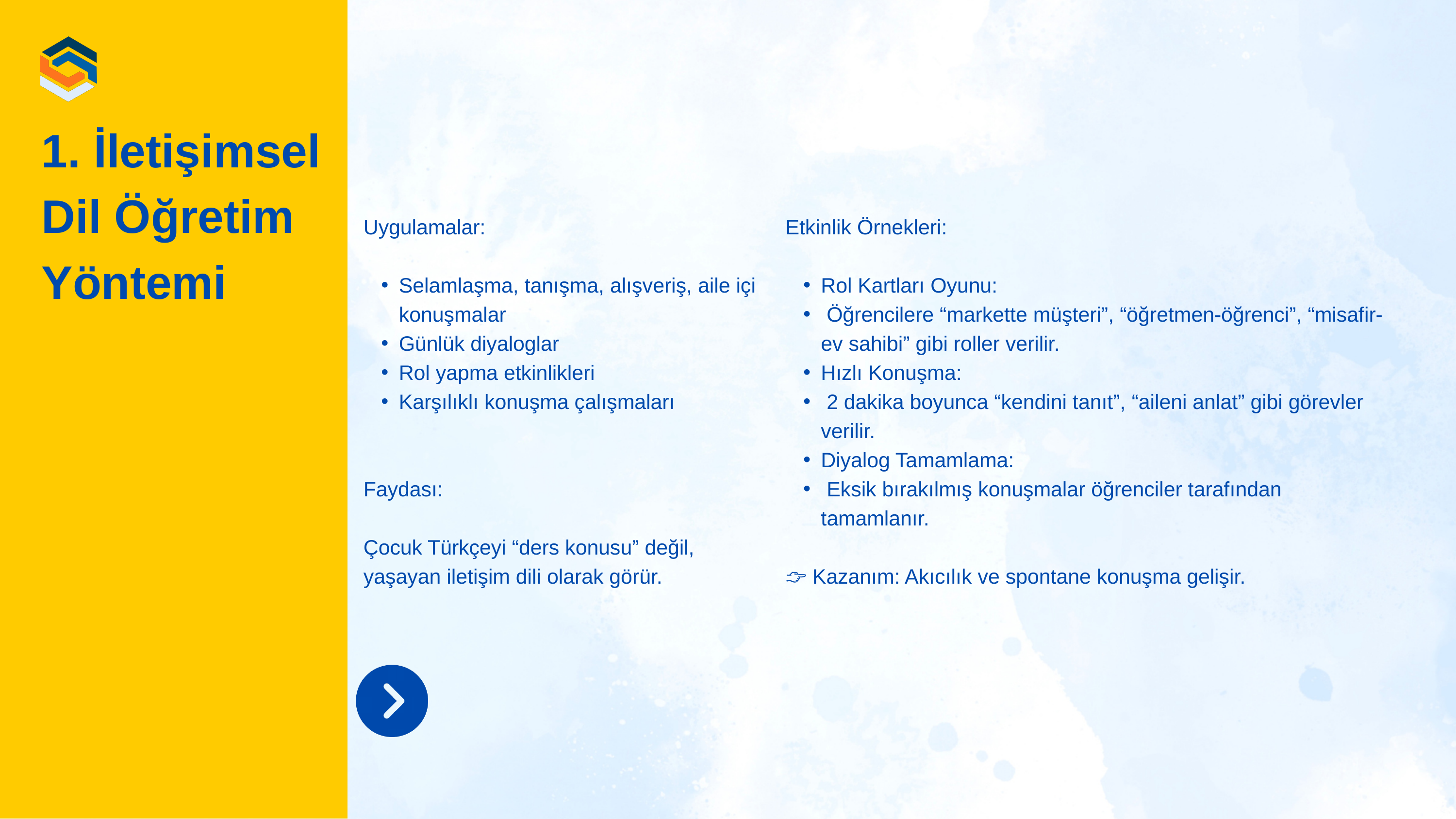

1. İletişimsel Dil Öğretim Yöntemi
Uygulamalar:

Selamlaşma, tanışma, alışveriş, aile içi konuşmalar
Günlük diyaloglar
Rol yapma etkinlikleri
Karşılıklı konuşma çalışmaları

Faydası:

Çocuk Türkçeyi “ders konusu” değil, yaşayan iletişim dili olarak görür.

Etkinlik Örnekleri:

Rol Kartları Oyunu:
 Öğrencilere “markette müşteri”, “öğretmen-öğrenci”, “misafir-ev sahibi” gibi roller verilir.
Hızlı Konuşma:
 2 dakika boyunca “kendini tanıt”, “aileni anlat” gibi görevler verilir.
Diyalog Tamamlama:
 Eksik bırakılmış konuşmalar öğrenciler tarafından tamamlanır.

👉 Kazanım: Akıcılık ve spontane konuşma gelişir.